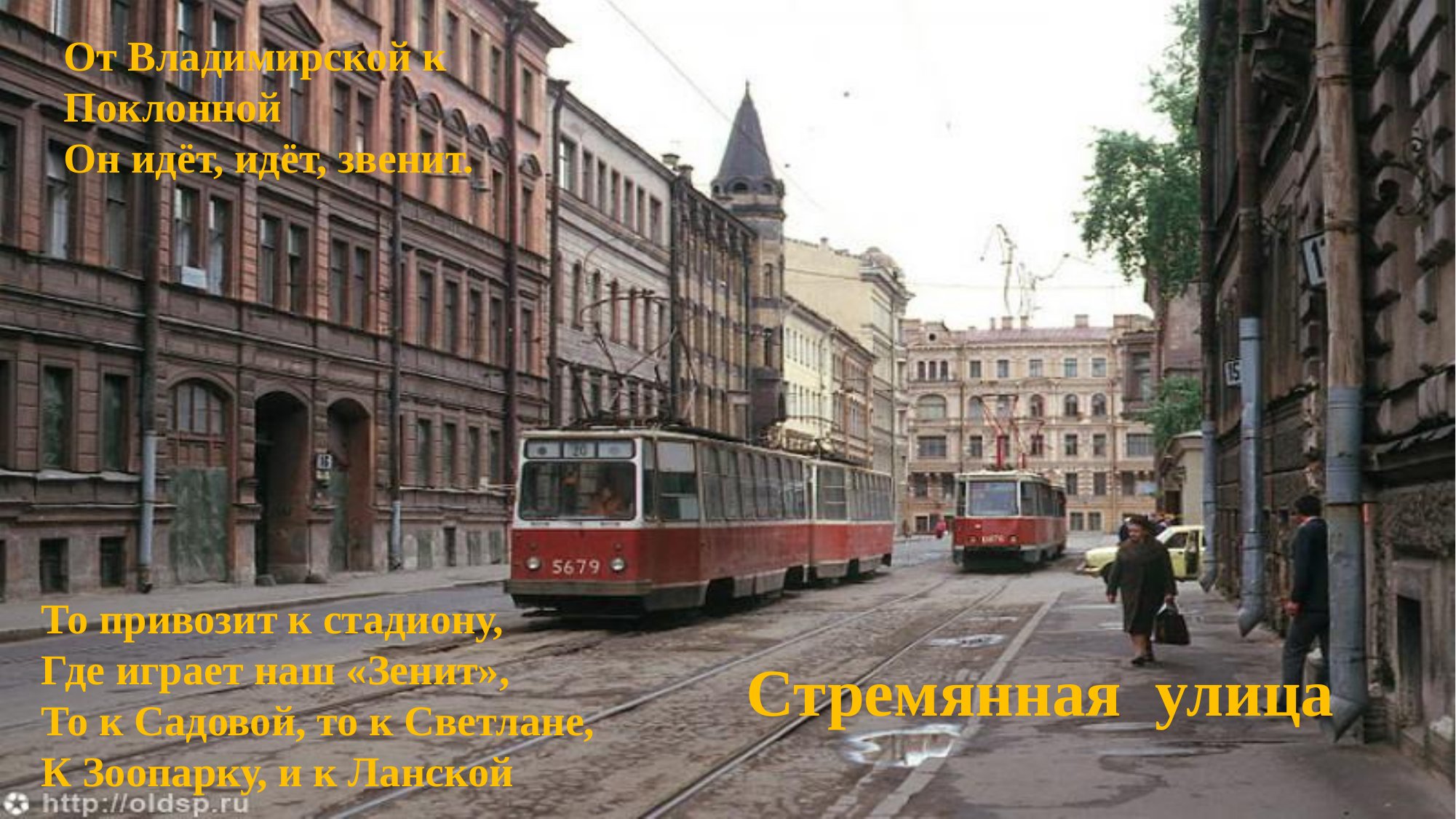

От Владимирской к Поклонной
Он идёт, идёт, звенит.

То привозит к стадиону,
Где играет наш «Зенит»,
То к Садовой, то к Светлане,
К Зоопарку, и к Ланской
# Стремянная  улица